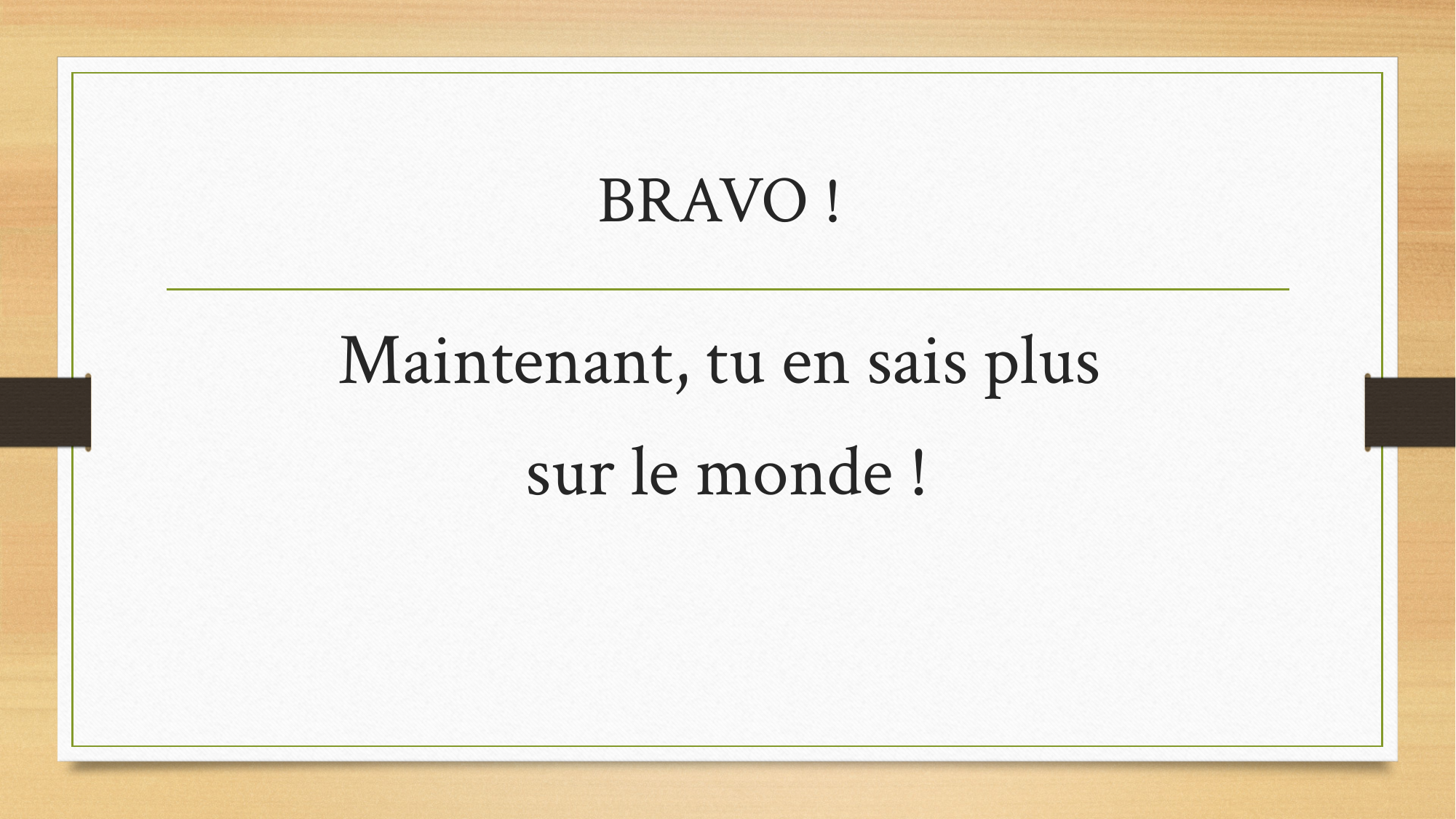

# BRAVO !
Maintenant, tu en sais plus
sur le monde !